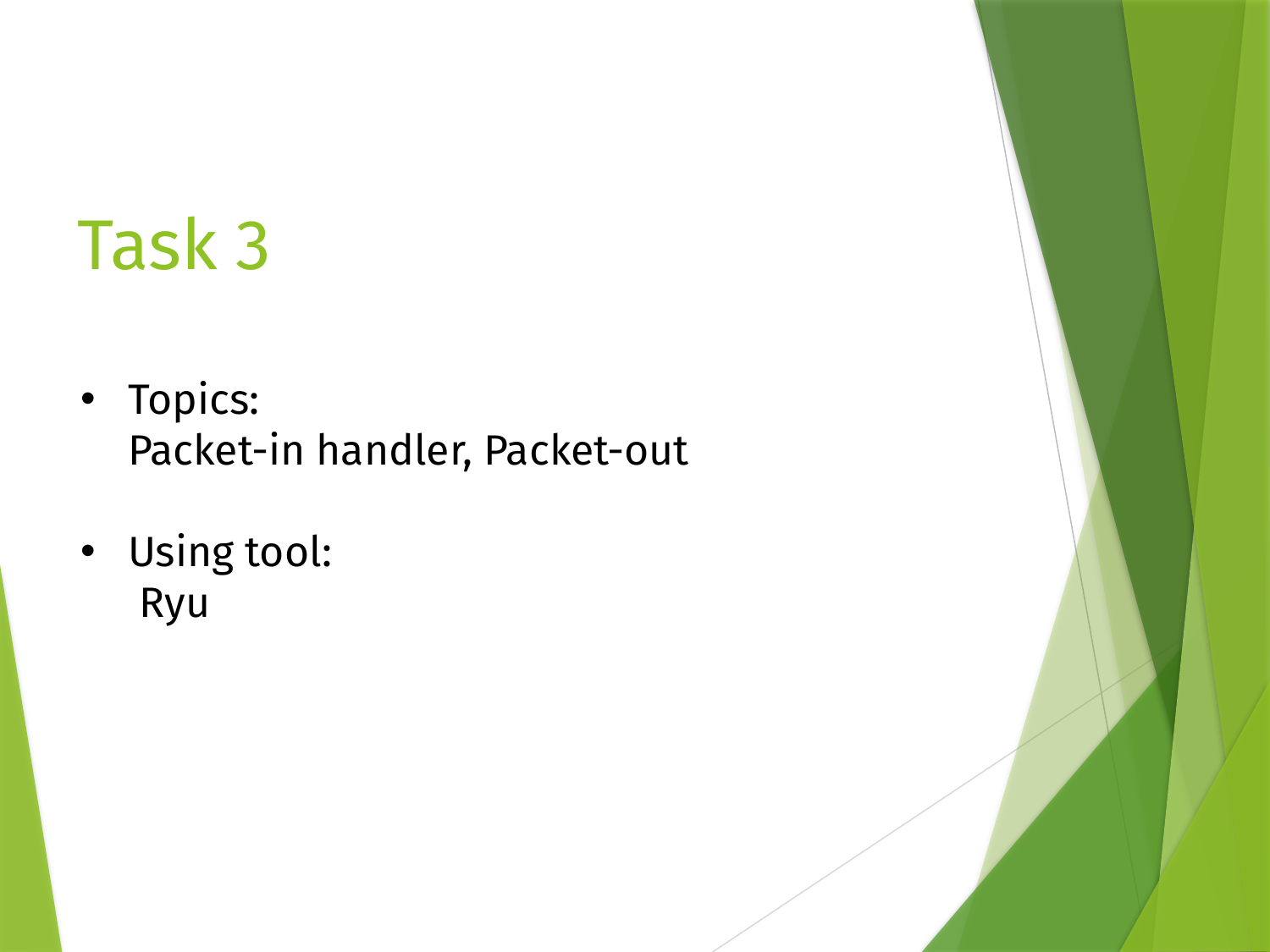

# Task 3
Topics:
Packet-in handler, Packet-out

Using tool:
 Ryu